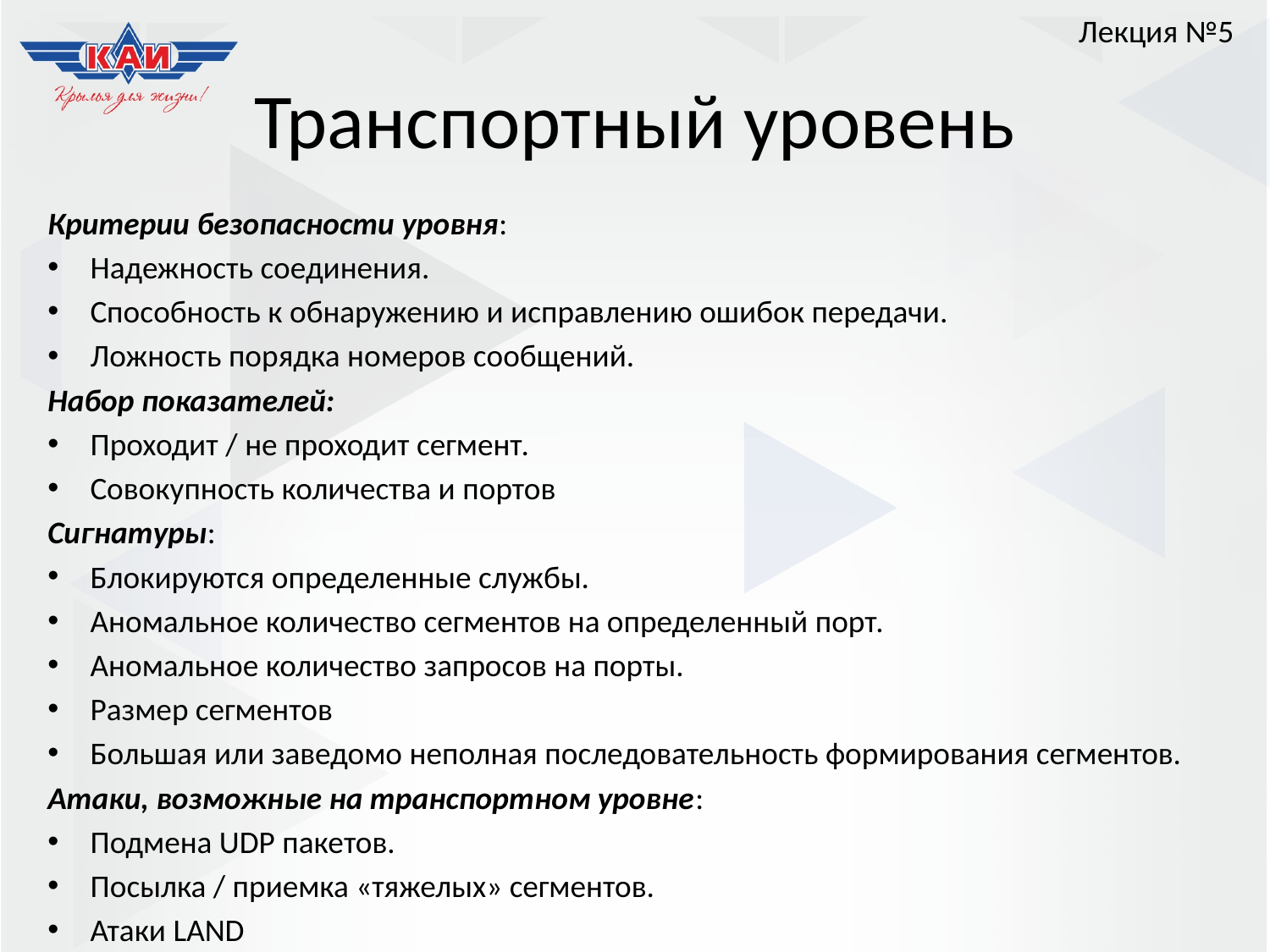

Лекция №5
# Транспортный уровень
Критерии безопасности уровня:
Надежность соединения.
Способность к обнаружению и исправлению ошибок передачи.
Ложность порядка номеров сообщений.
Набор показателей:
Проходит / не проходит сегмент.
Совокупность количества и портов
Сигнатуры:
Блокируются определенные службы.
Аномальное количество сегментов на определенный порт.
Аномальное количество запросов на порты.
Размер сегментов
Большая или заведомо неполная последовательность формирования сегментов.
Атаки, возможные на транспортном уровне:
Подмена UDP пакетов.
Посылка / приемка «тяжелых» сегментов.
Атаки LAND